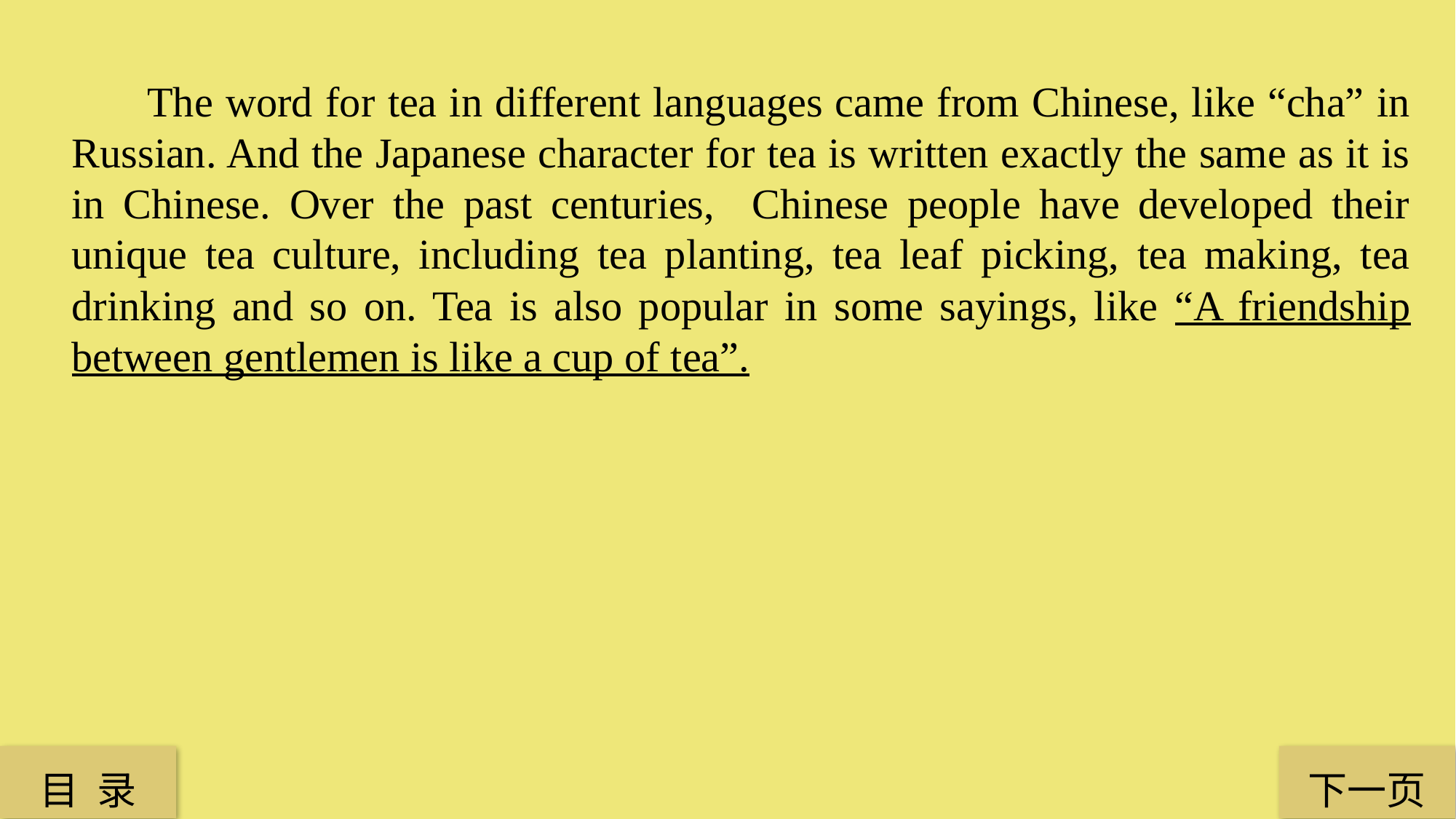

The word for tea in different languages came from Chinese, like “cha” in Russian. And the Japanese character for tea is written exactly the same as it is in Chinese. Over the past centuries,  Chinese people have developed their unique tea culture, including tea planting, tea leaf picking, tea making, tea drinking and so on. Tea is also popular in some sayings, like “A friendship between gentlemen is like a cup of tea”.